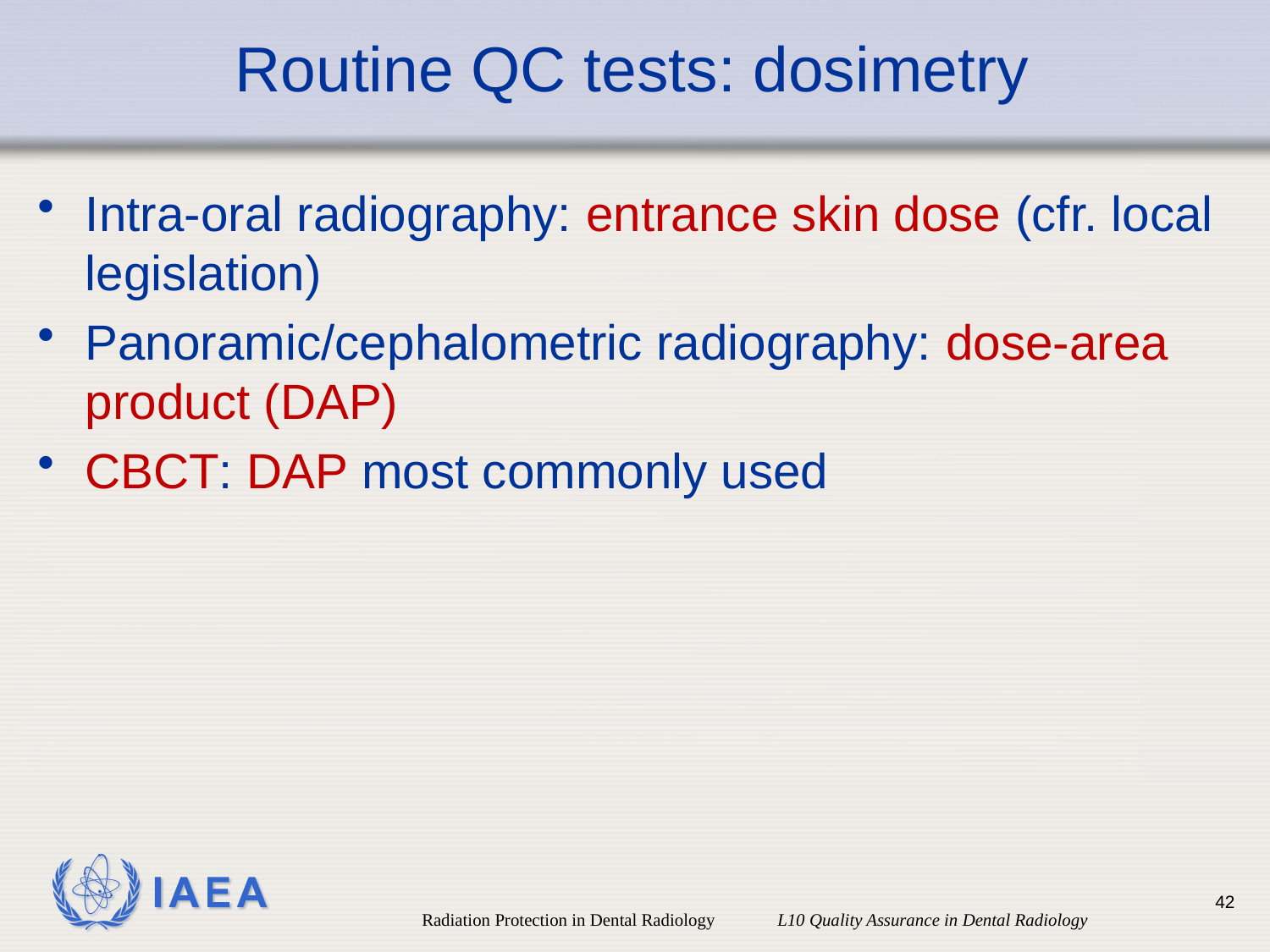

# Routine QC tests: dosimetry
Intra-oral radiography: entrance skin dose (cfr. local legislation)
Panoramic/cephalometric radiography: dose-area product (DAP)
CBCT: DAP most commonly used

42
Radiation Protection in Dental Radiology              L10 Quality Assurance in Dental Radiology